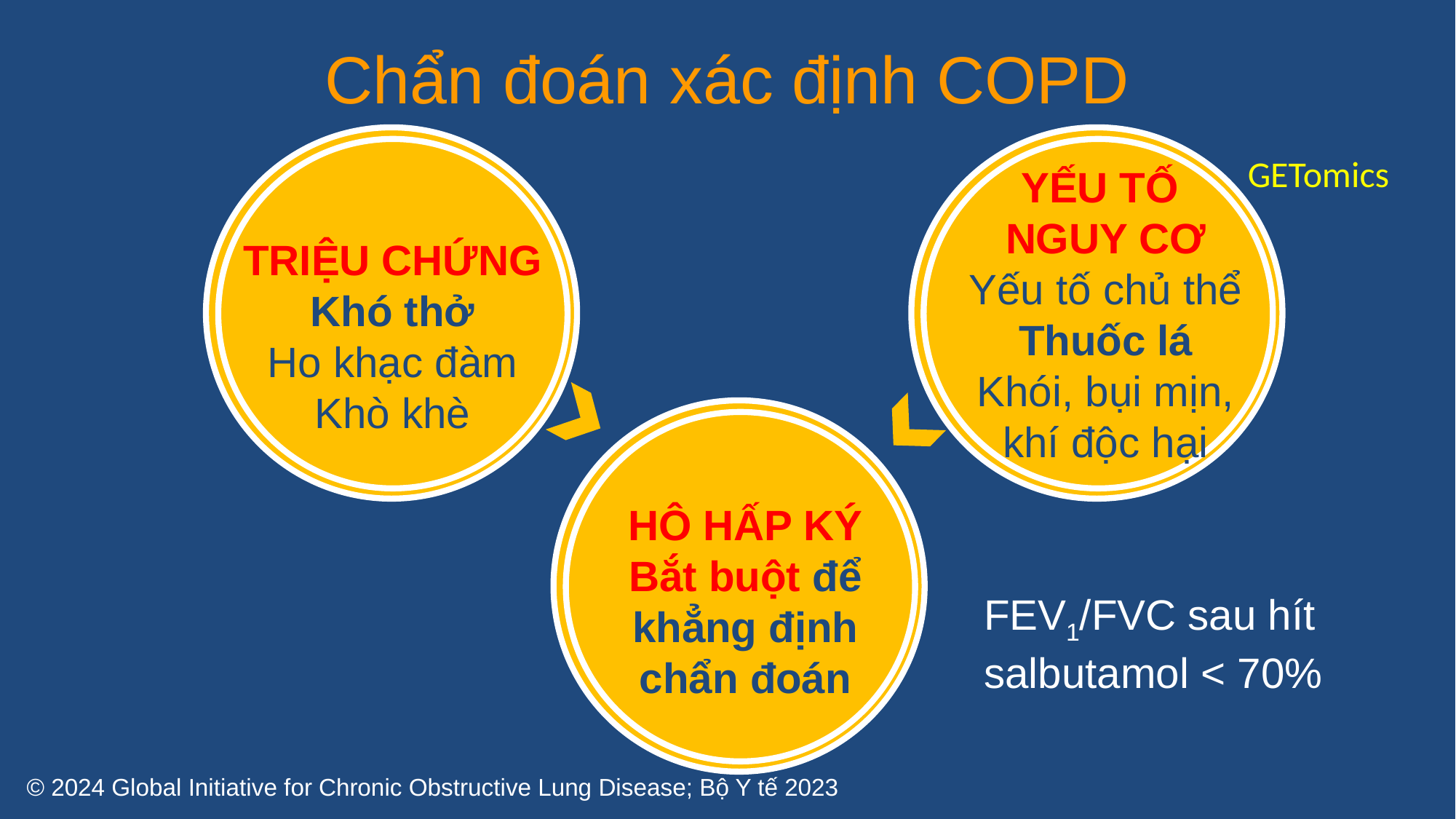

# Chẩn đoán xác định COPD

TRIỆU CHỨNG
Khó thở
Ho khạc đàm
Khò khè

YẾU TỐ
NGUY CƠ
Yếu tố chủ thể
Thuốc lá
Khói, bụi mịn,
khí độc hại
GETomics

HÔ HẤP KÝ
Bắt buột để khẳng định chẩn đoán
FEV1/FVC sau hít salbutamol < 70%
© 2024 Global Initiative for Chronic Obstructive Lung Disease; Bộ Y tế 2023